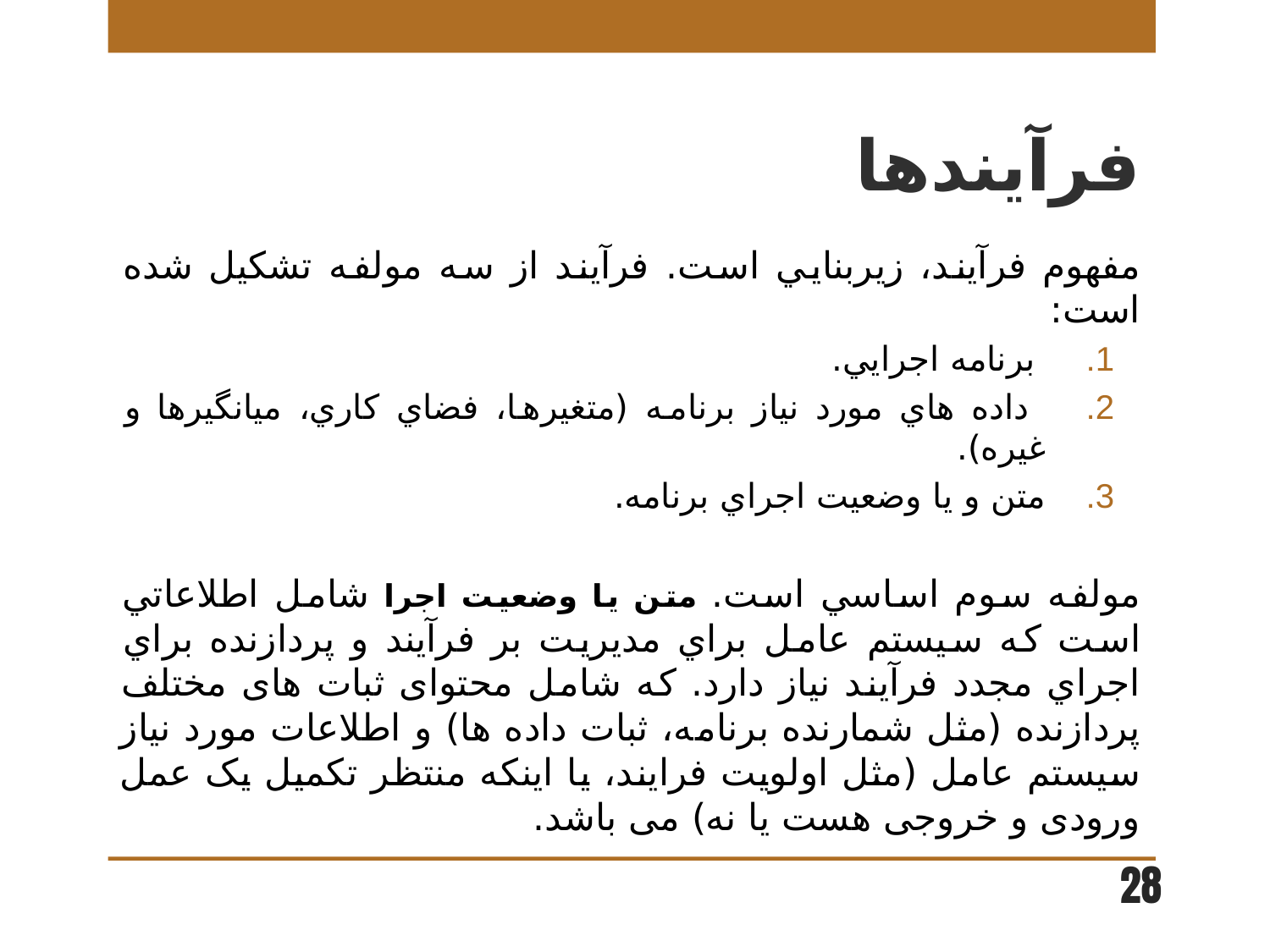

# فرآيندها
مفهوم فرآيند، زيربنايي است. فرآيند از سه مولفه تشكيل شده است:
 برنامه اجرايي.
 داده هاي مورد نياز برنامه (متغيرها، فضاي كاري، ميانگيرها و غيره).
متن و یا وضعیت اجراي برنامه.

مولفه سوم اساسي است. متن یا وضعیت اجرا شامل اطلاعاتي است كه سيستم عامل براي مديريت بر فرآيند و پردازنده براي اجراي مجدد فرآيند نياز دارد. که شامل محتوای ثبات های مختلف پردازنده (مثل شمارنده برنامه، ثبات داده ها) و اطلاعات مورد نیاز سیستم عامل (مثل اولویت فرایند، یا اینکه منتظر تکمیل یک عمل ورودی و خروجی هست یا نه) می باشد.
28